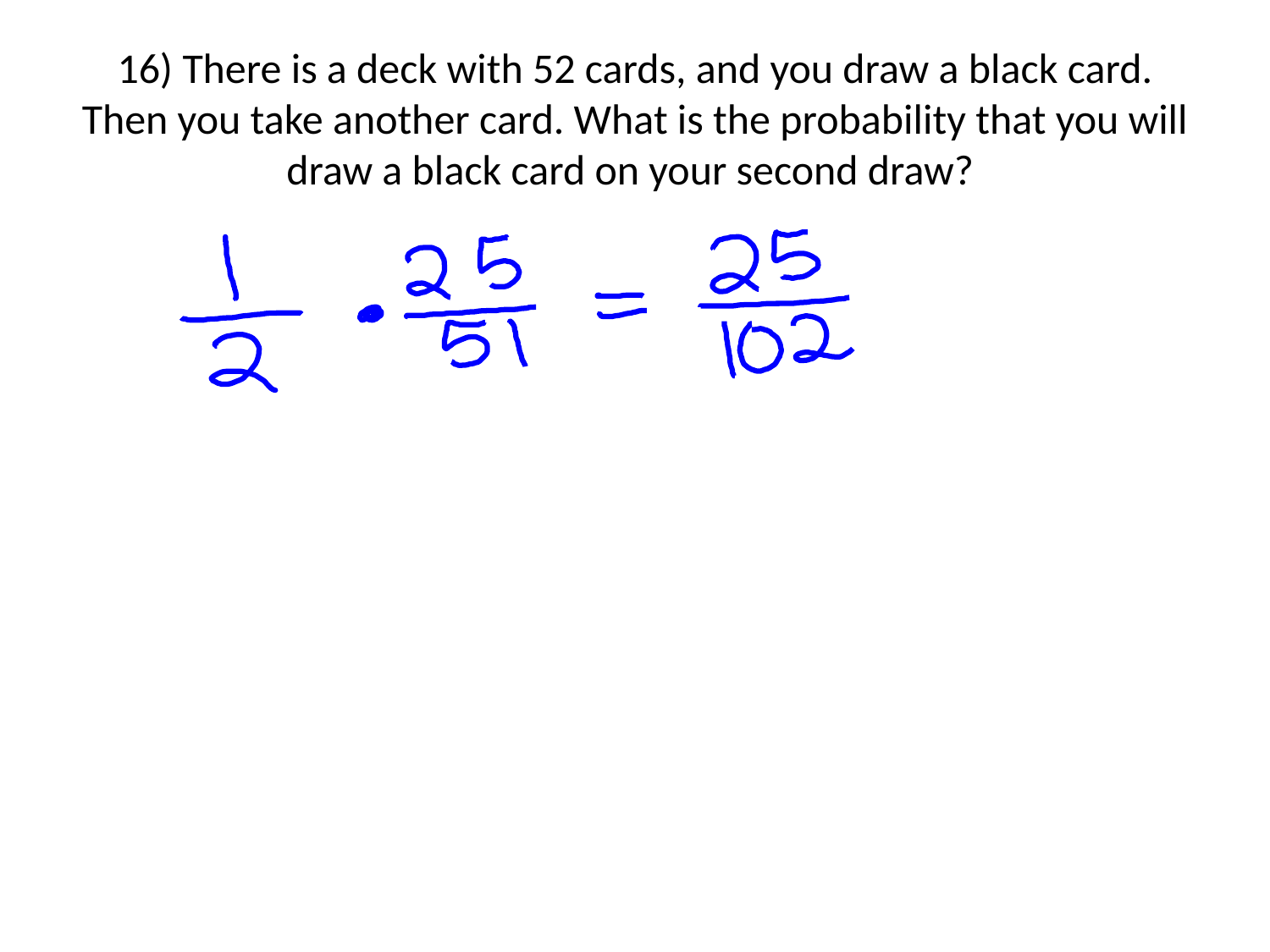

# 16) There is a deck with 52 cards, and you draw a black card. Then you take another card. What is the probability that you will draw a black card on your second draw?